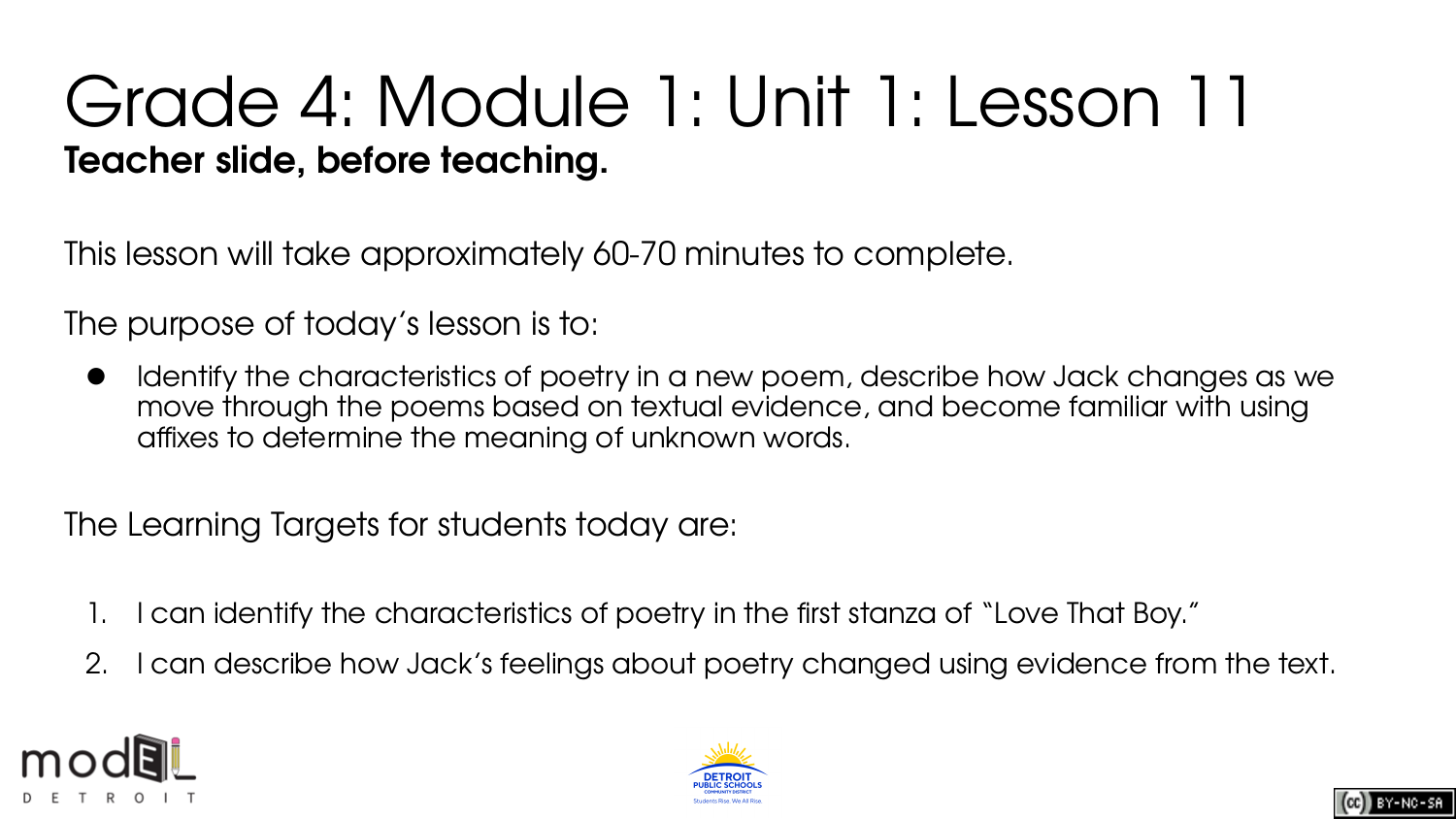

# Grade 4: Module 1: Unit 1: Lesson 11
Teacher slide, before teaching.
This lesson will take approximately 60-70 minutes to complete.

The purpose of today’s lesson is to:
Identify the characteristics of poetry in a new poem, describe how Jack changes as we move through the poems based on textual evidence, and become familiar with using affixes to determine the meaning of unknown words.

The Learning Targets for students today are:
I can identify the characteristics of poetry in the first stanza of “Love That Boy.”
I can describe how Jack’s feelings about poetry changed using evidence from the text.